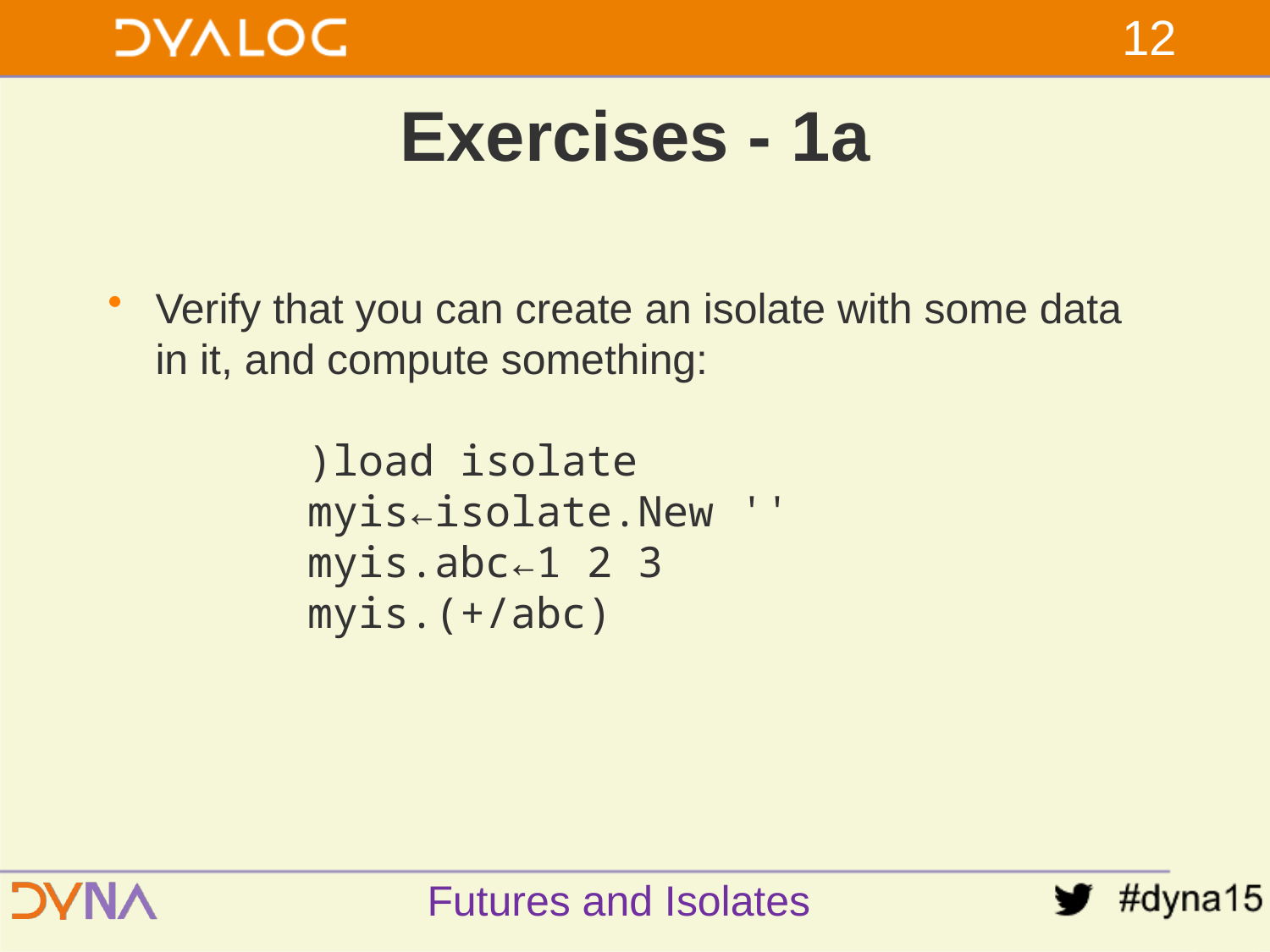

12
# Exercises - 1a
Verify that you can create an isolate with some data in it, and compute something:
      )load isolate
      myis←isolate.New ''
      myis.abc←1 2 3
      myis.(+/abc)
Futures and Isolates